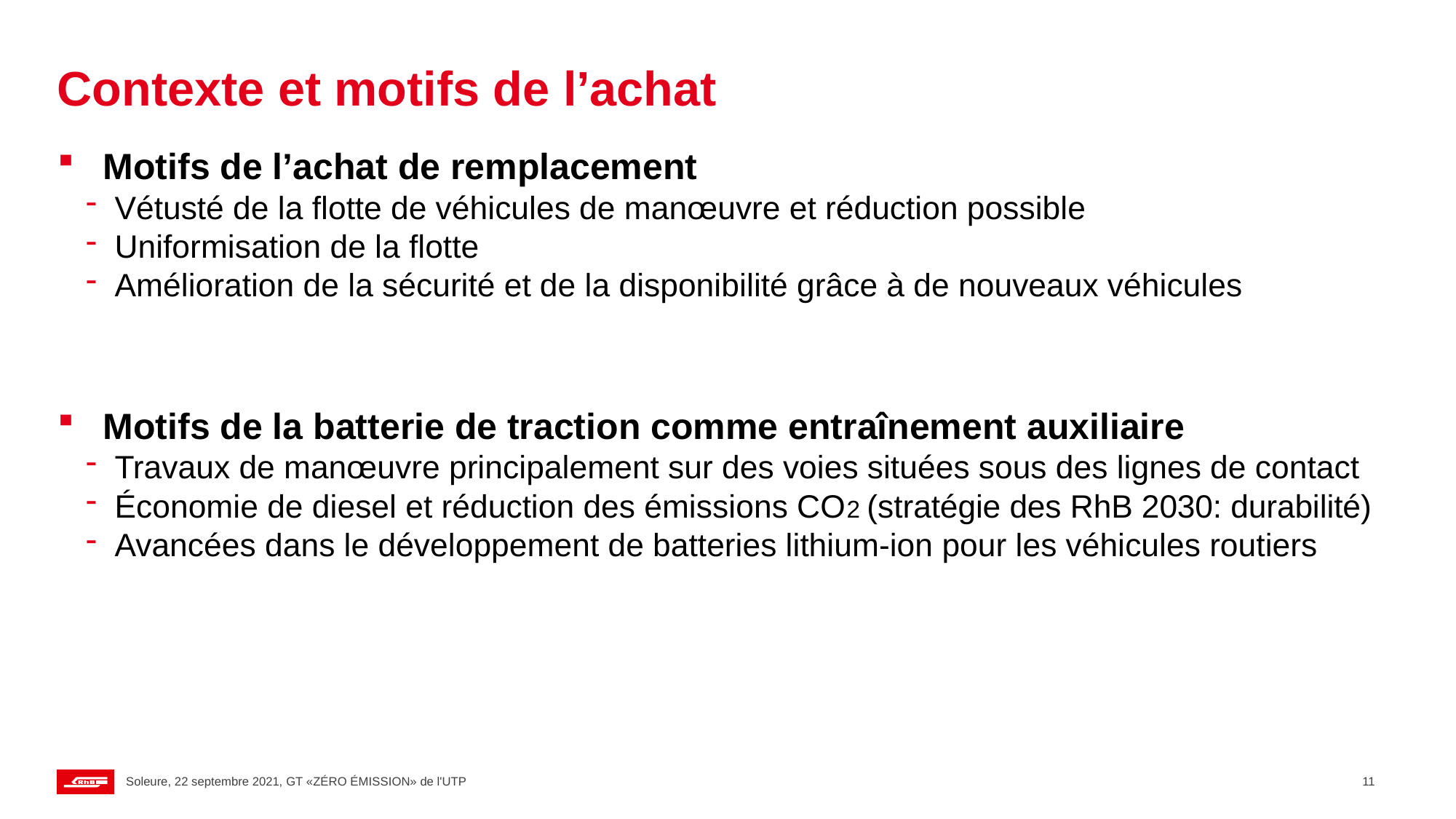

# Contexte et motifs de l’achat
Motifs de l’achat de remplacement
Vétusté de la flotte de véhicules de manœuvre et réduction possible
Uniformisation de la flotte
Amélioration de la sécurité et de la disponibilité grâce à de nouveaux véhicules

Motifs de la batterie de traction comme entraînement auxiliaire
Travaux de manœuvre principalement sur des voies situées sous des lignes de contact
Économie de diesel et réduction des émissions CO2 (stratégie des RhB 2030: durabilité)
Avancées dans le développement de batteries lithium-ion pour les véhicules routiers
Soleure, 22 septembre 2021, GT «ZÉRO ÉMISSION» de l'UTP
11